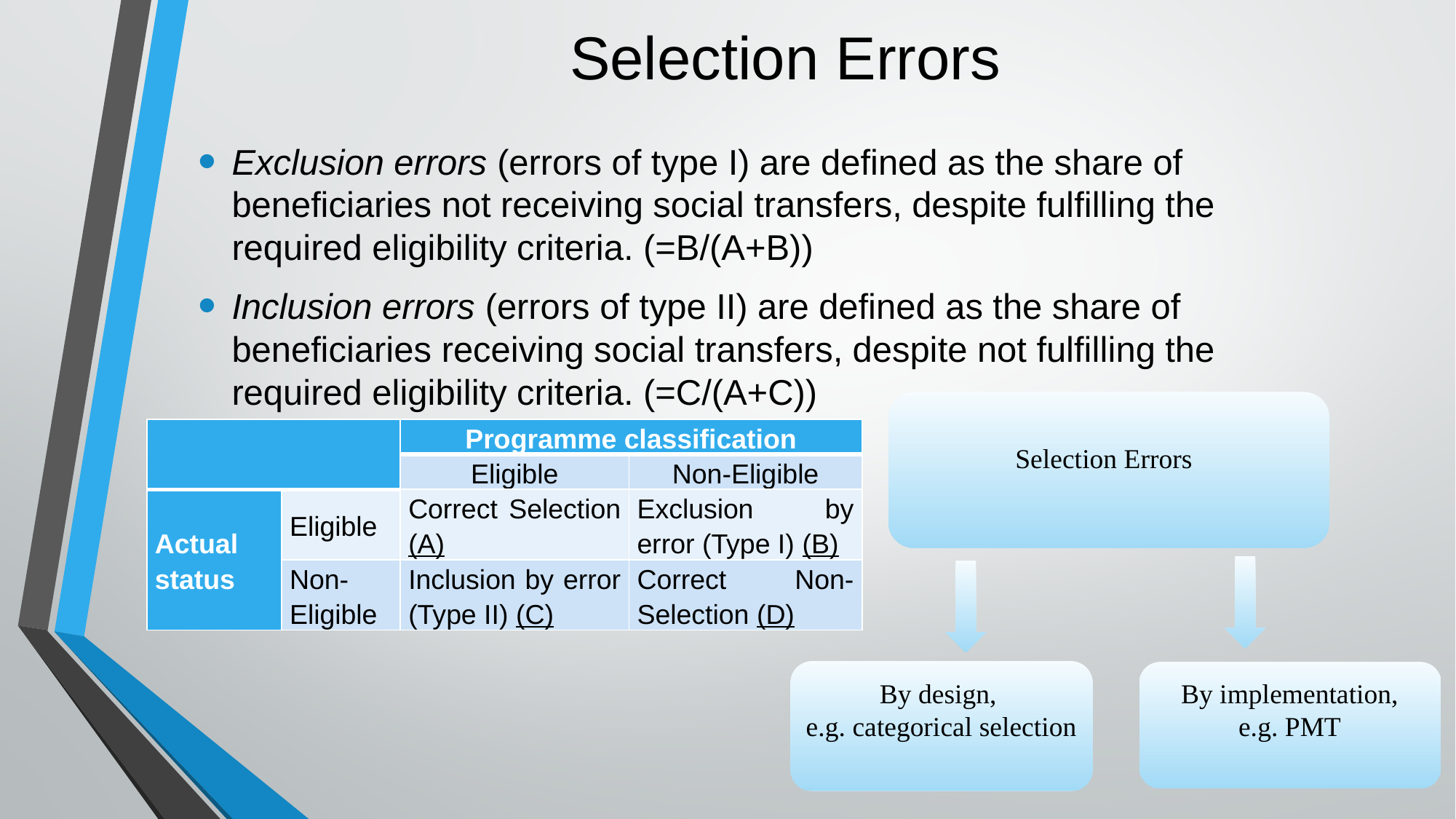

# Selection Errors
Exclusion errors (errors of type I) are defined as the share of beneficiaries not receiving social transfers, despite fulfilling the required eligibility criteria. (=B/(A+B))
Inclusion errors (errors of type II) are defined as the share of beneficiaries receiving social transfers, despite not fulfilling the required eligibility criteria. (=C/(A+C))

Selection Errors

By design,
e.g. categorical selection
By implementation,
e.g. PMT
|  |  | Programme classification |  |
| --- | --- | --- | --- |
|  |  | Eligible | Non-Eligible |
| Actual status | Eligible | Correct Selection (A) | Exclusion by error (Type I) (B) |
|  | Non-Eligible | Inclusion by error (Type II) (C) | Correct Non-Selection (D) |